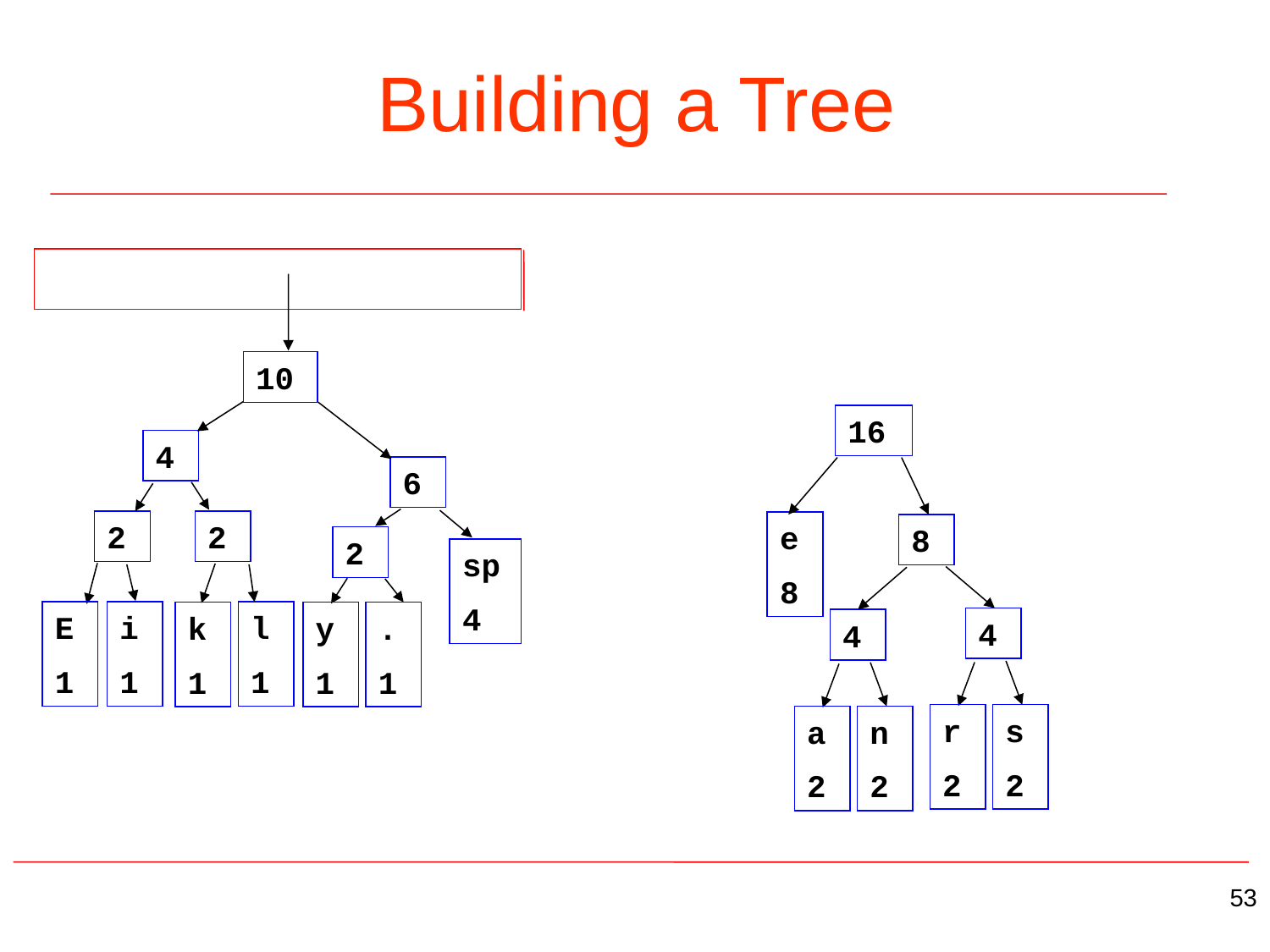

# Building a Tree

10

16
4
6

2
2
e
8
8
2
sp
4

E
1
i
1
l
1
k
1
y
1
.
1
4
4

r
2
s
2
a
2
n
2
53